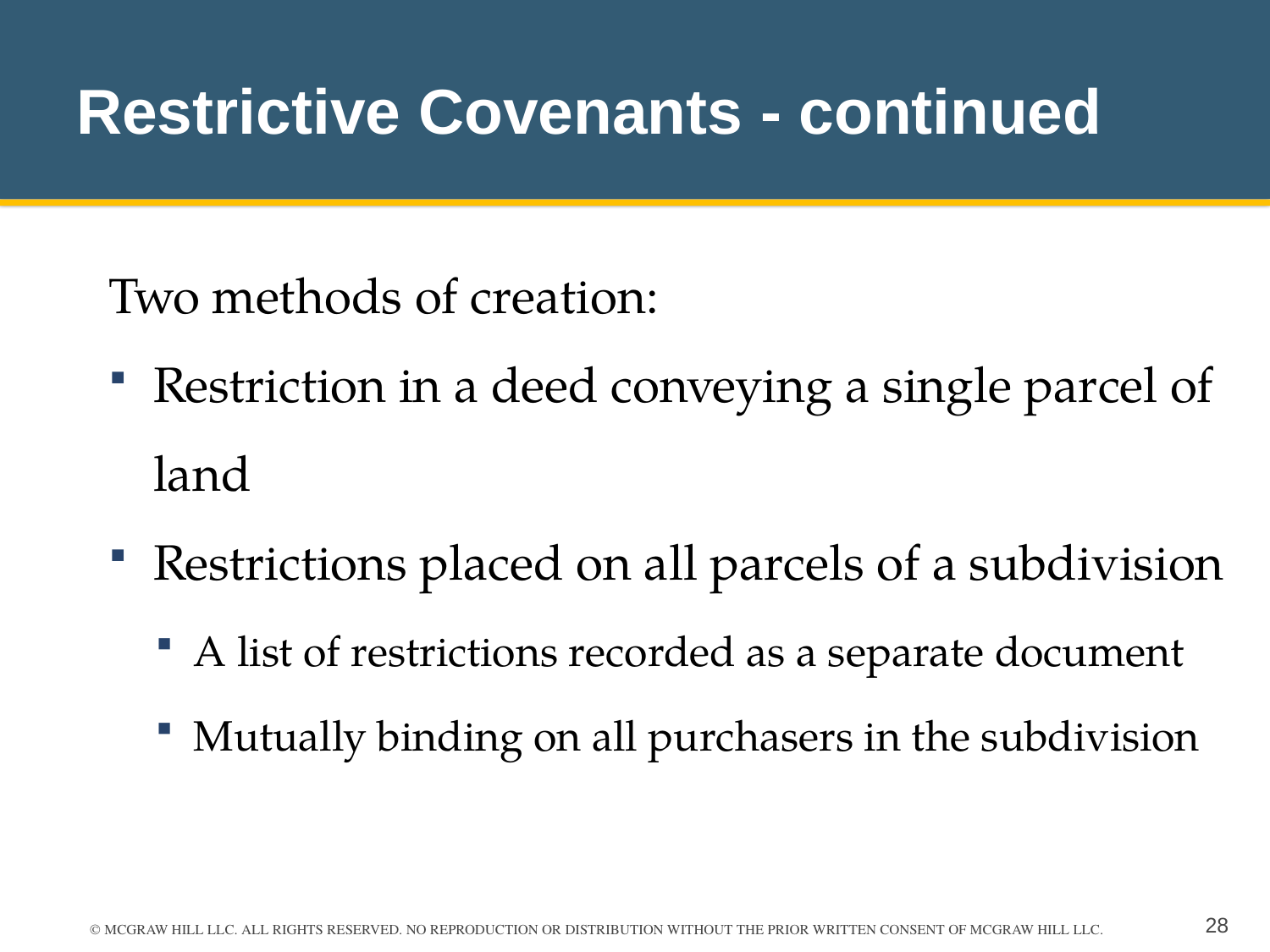

# Restrictive Covenants - continued
Two methods of creation:
Restriction in a deed conveying a single parcel of land
Restrictions placed on all parcels of a subdivision
A list of restrictions recorded as a separate document
Mutually binding on all purchasers in the subdivision
© MCGRAW HILL LLC. ALL RIGHTS RESERVED. NO REPRODUCTION OR DISTRIBUTION WITHOUT THE PRIOR WRITTEN CONSENT OF MCGRAW HILL LLC.
28